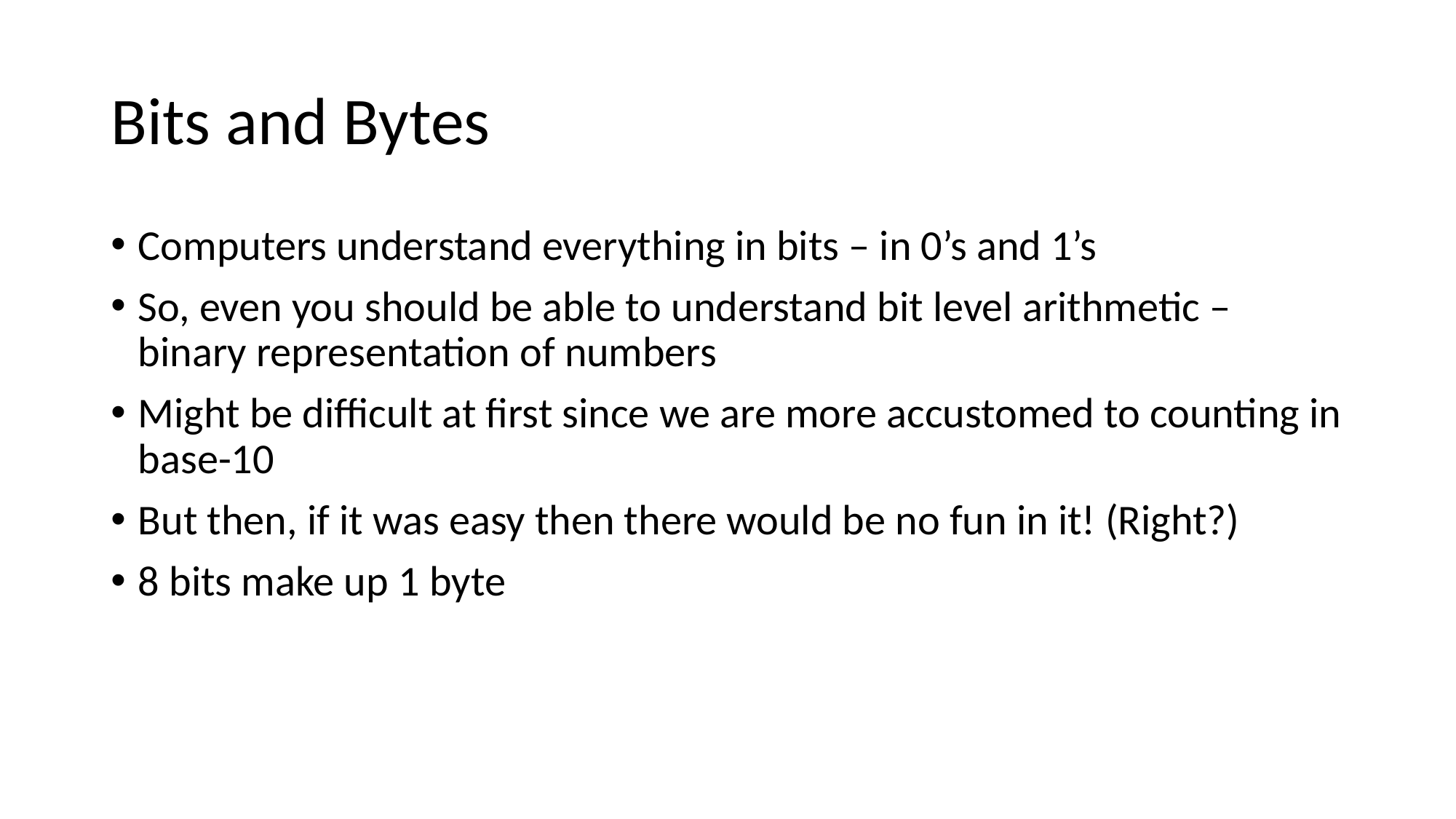

# Bits and Bytes
Computers understand everything in bits – in 0’s and 1’s
So, even you should be able to understand bit level arithmetic – binary representation of numbers
Might be difficult at first since we are more accustomed to counting in base-10
But then, if it was easy then there would be no fun in it! (Right?)
8 bits make up 1 byte